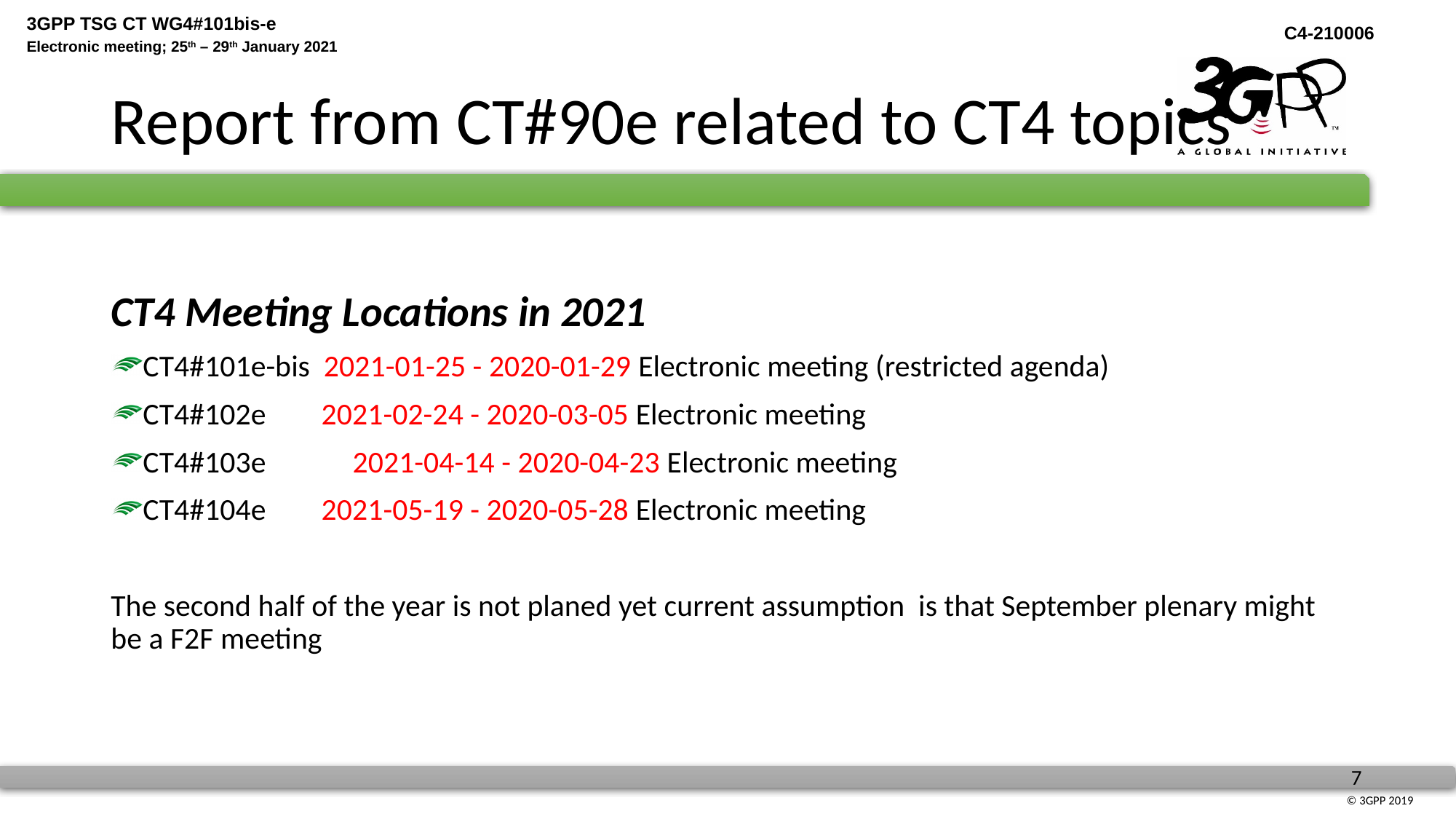

# Report from CT#90e related to CT4 topics

CT4 Meeting Locations in 2021
CT4#101e-bis  2021-01-25 - 2020-01-29 Electronic meeting (restricted agenda)
CT4#102e        2021-02-24 - 2020-03-05 Electronic meeting
CT4#103e  	2021-04-14 - 2020-04-23 Electronic meeting
CT4#104e        2021-05-19 - 2020-05-28 Electronic meeting

The second half of the year is not planed yet current assumption  is that September plenary might be a F2F meeting